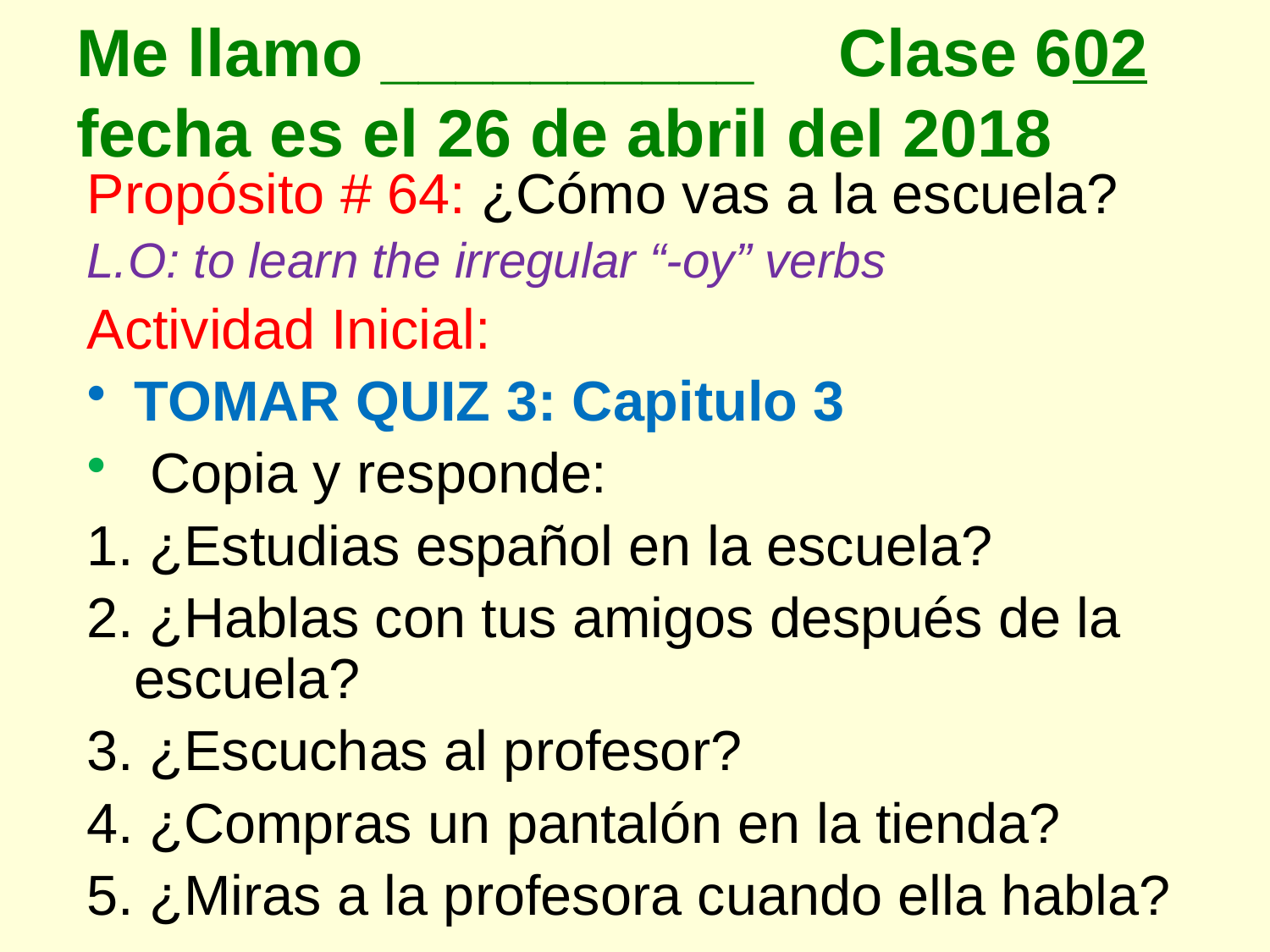

# Me llamo __________	Clase 602 fecha es el 26 de abril del 2018
Propósito # 64: ¿Cómo vas a la escuela?
L.O: to learn the irregular “-oy” verbs
Actividad Inicial:
TOMAR QUIZ 3: Capitulo 3
 Copia y responde:
1. ¿Estudias español en la escuela?
2. ¿Hablas con tus amigos después de la escuela?
3. ¿Escuchas al profesor?
4. ¿Compras un pantalón en la tienda?
5. ¿Miras a la profesora cuando ella habla?